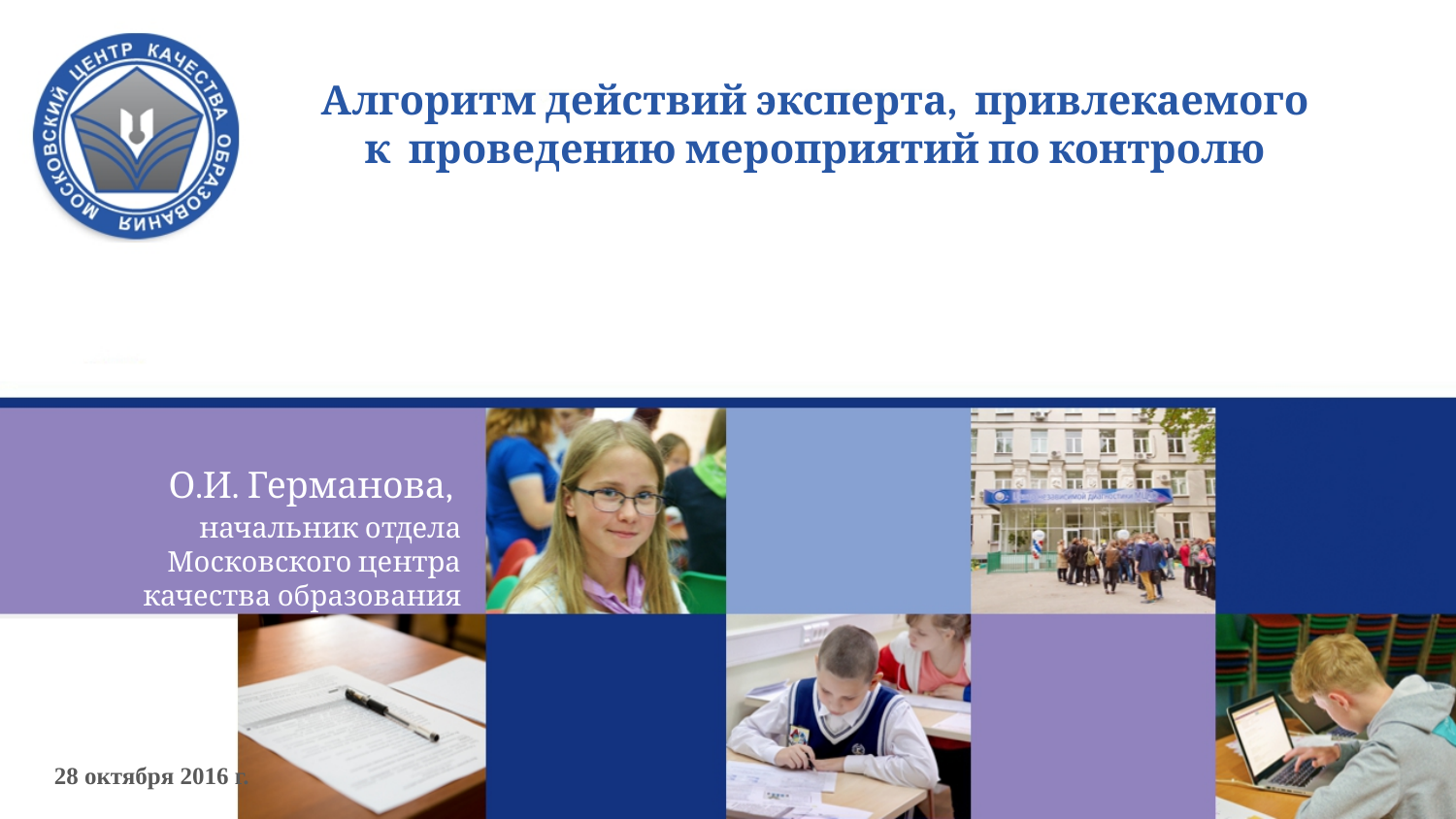

Алгоритм действий эксперта,  привлекаемого
к  проведению мероприятий по контролю
О.И. Германова,
начальник отдела Московского центра качества образования
28 октября 2016 г.